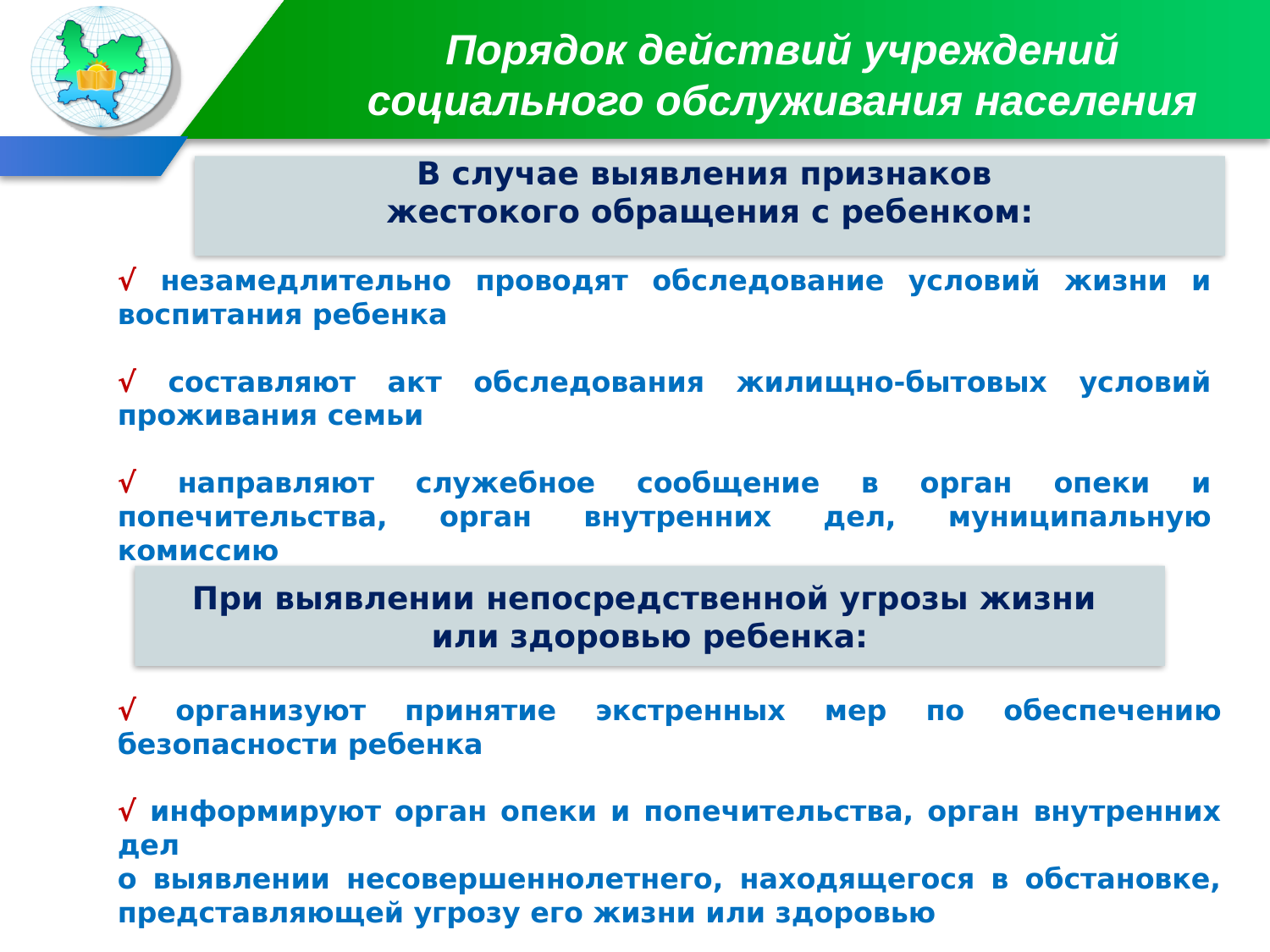

# Порядок действий учреждений социального обслуживания населения
В случае выявления признаков
жестокого обращения с ребенком:

√ незамедлительно проводят обследование условий жизни и воспитания ребенка

√ составляют акт обследования жилищно-бытовых условий проживания семьи

√ направляют служебное сообщение в орган опеки и попечительства, орган внутренних дел, муниципальную комиссию

При выявлении непосредственной угрозы жизни
или здоровью ребенка:
√ организуют принятие экстренных мер по обеспечению безопасности ребенка

√ информируют орган опеки и попечительства, орган внутренних дел
о выявлении несовершеннолетнего, находящегося в обстановке, представляющей угрозу его жизни или здоровью